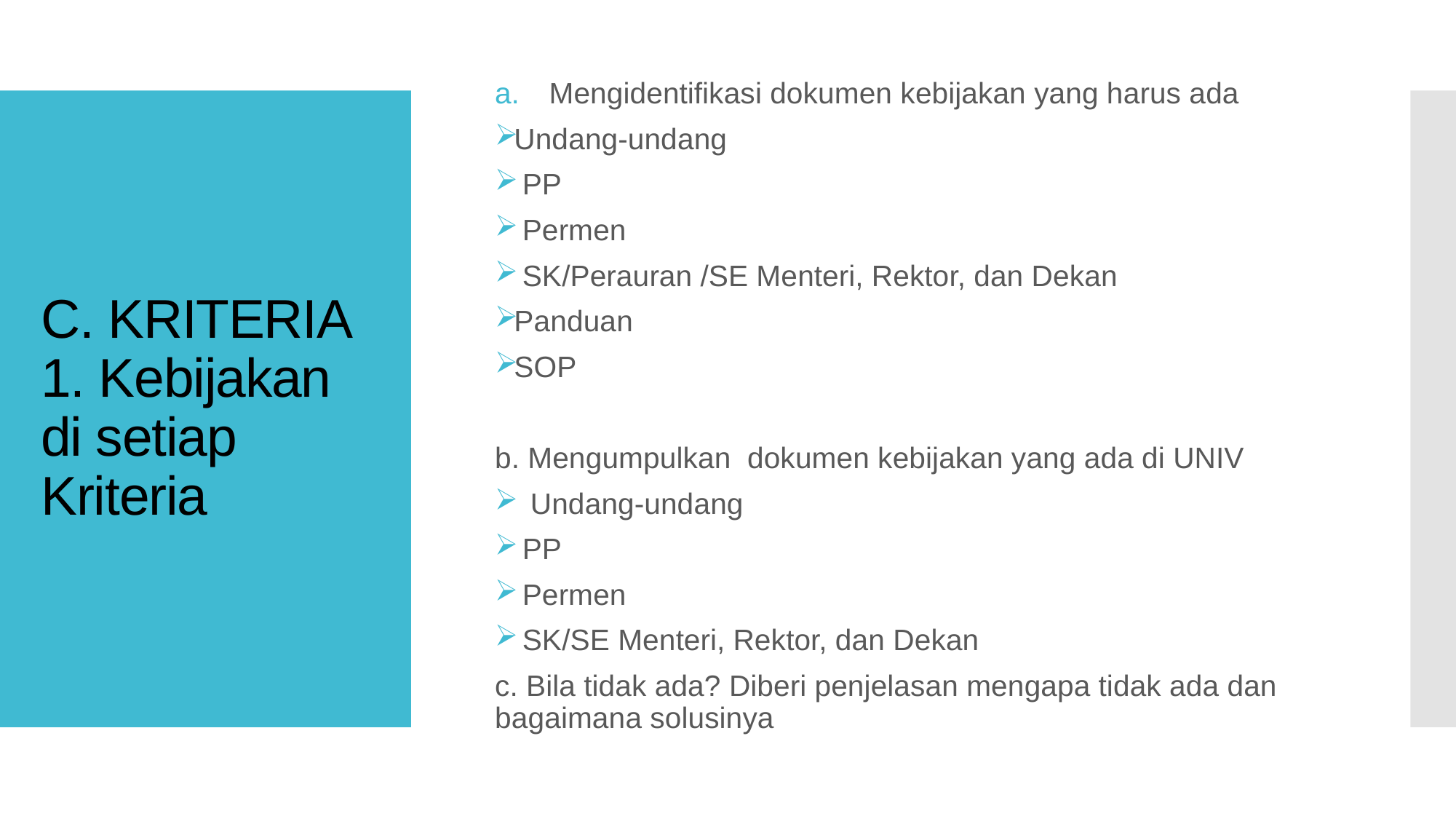

Mengidentifikasi dokumen kebijakan yang harus ada
Undang-undang
 PP
 Permen
 SK/Perauran /SE Menteri, Rektor, dan Dekan
Panduan
SOP

b. Mengumpulkan  dokumen kebijakan yang ada di UNIV
  Undang-undang
 PP
 Permen
 SK/SE Menteri, Rektor, dan Dekan
c. Bila tidak ada? Diberi penjelasan mengapa tidak ada dan bagaimana solusinya

# C. KRITERIA 1. Kebijakan di setiap Kriteria